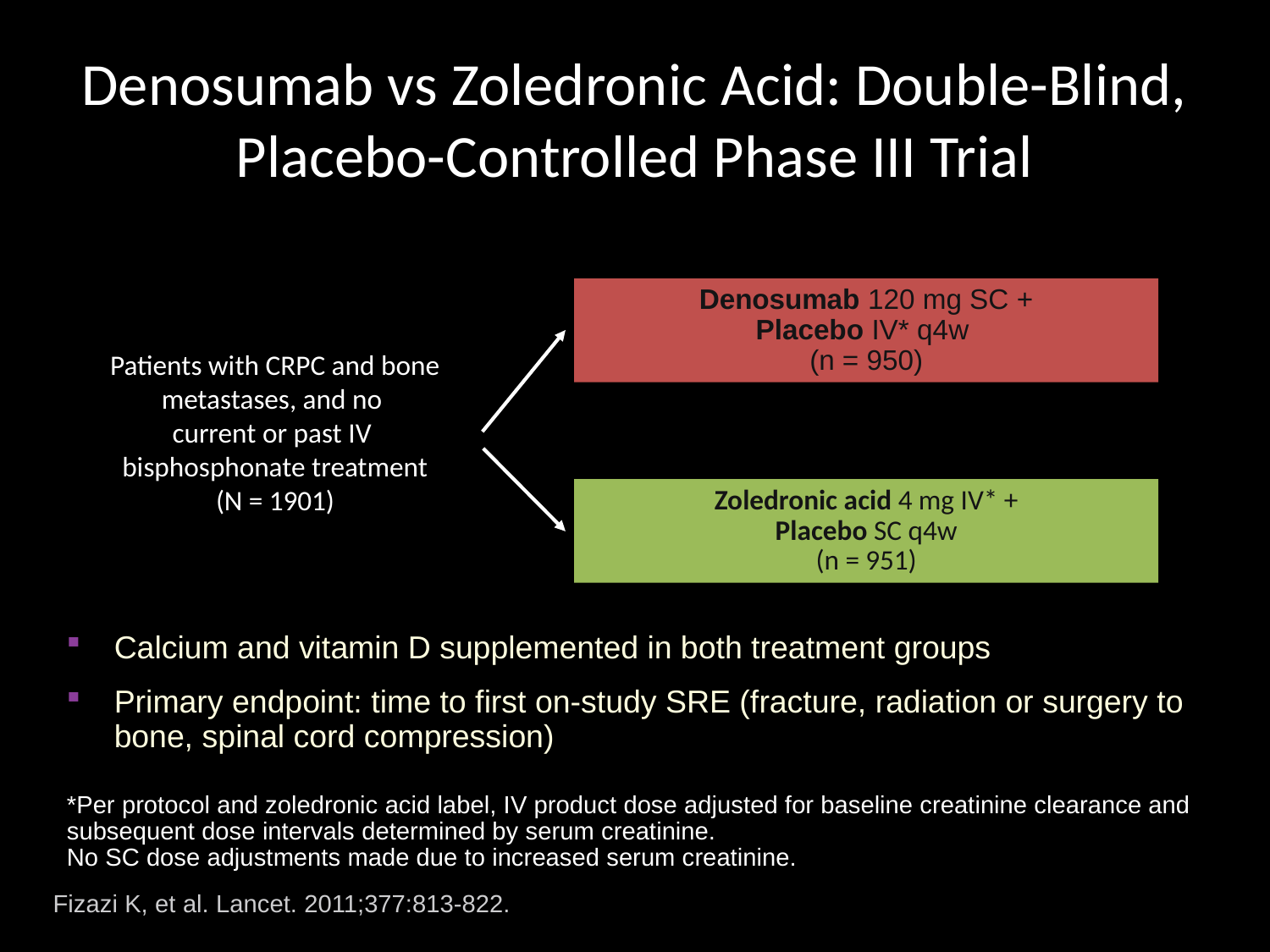

# Denosumab vs Zoledronic Acid: Double-Blind, Placebo-Controlled Phase III Trial
Patients with CRPC and bone metastases, and no
current or past IV
bisphosphonate treatment
(N = 1901)
Denosumab 120 mg SC +
Placebo IV* q4w
(n = 950)
Zoledronic acid 4 mg IV* +
Placebo SC q4w
(n = 951)
Calcium and vitamin D supplemented in both treatment groups
Primary endpoint: time to first on-study SRE (fracture, radiation or surgery to bone, spinal cord compression)
*Per protocol and zoledronic acid label, IV product dose adjusted for baseline creatinine clearance and subsequent dose intervals determined by serum creatinine.
No SC dose adjustments made due to increased serum creatinine.
Fizazi K, et al. Lancet. 2011;377:813-822.